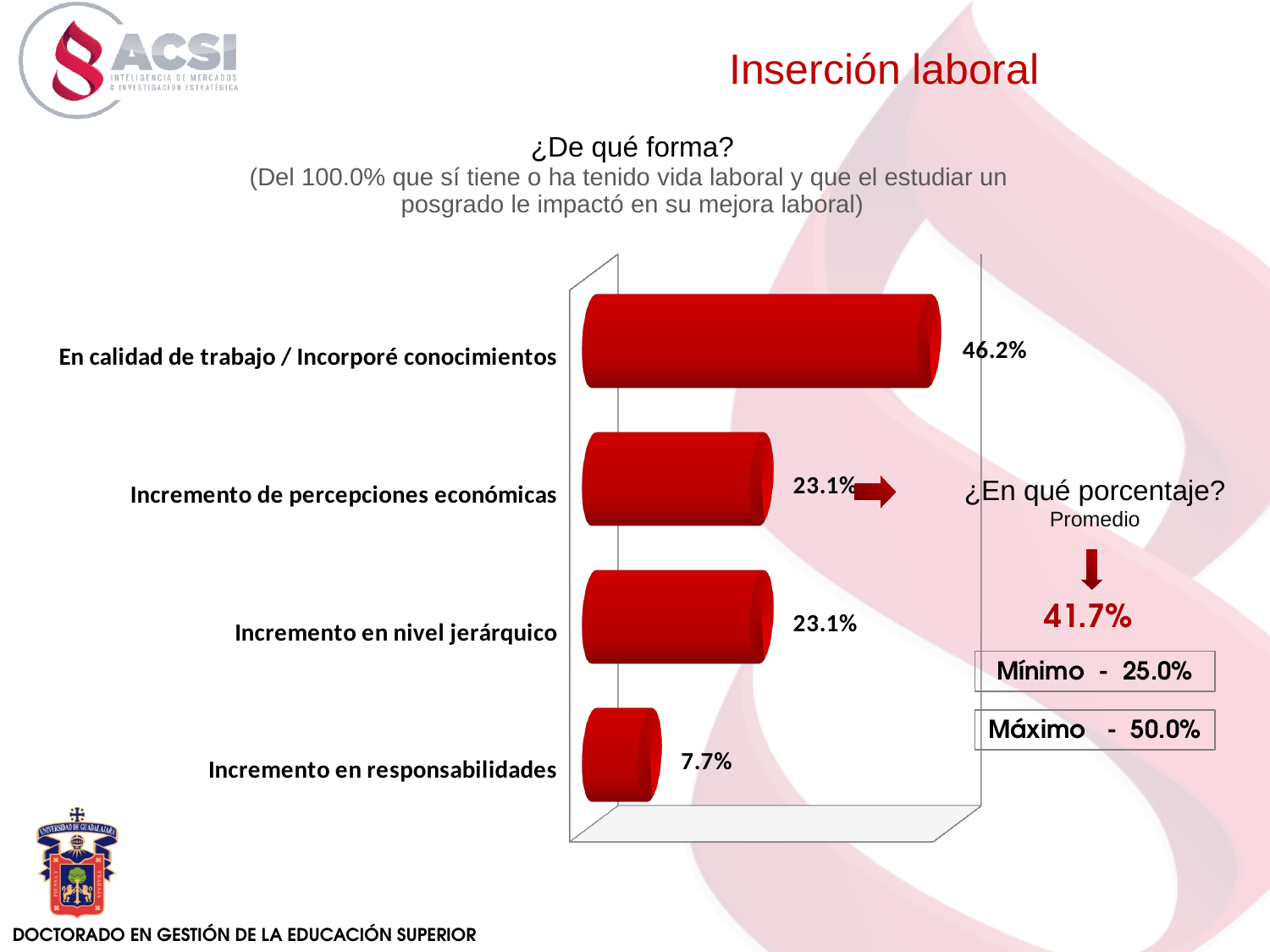

Inserción laboral

[unsupported chart]

¿De qué forma?
(Del 100.0% que sí tiene o ha tenido vida laboral y que el estudiar un
posgrado le impactó en su mejora laboral)
¿En qué porcentaje?
Promedio

41.7%
Mínimo  -  25.0%
Máximo   -  50.0%